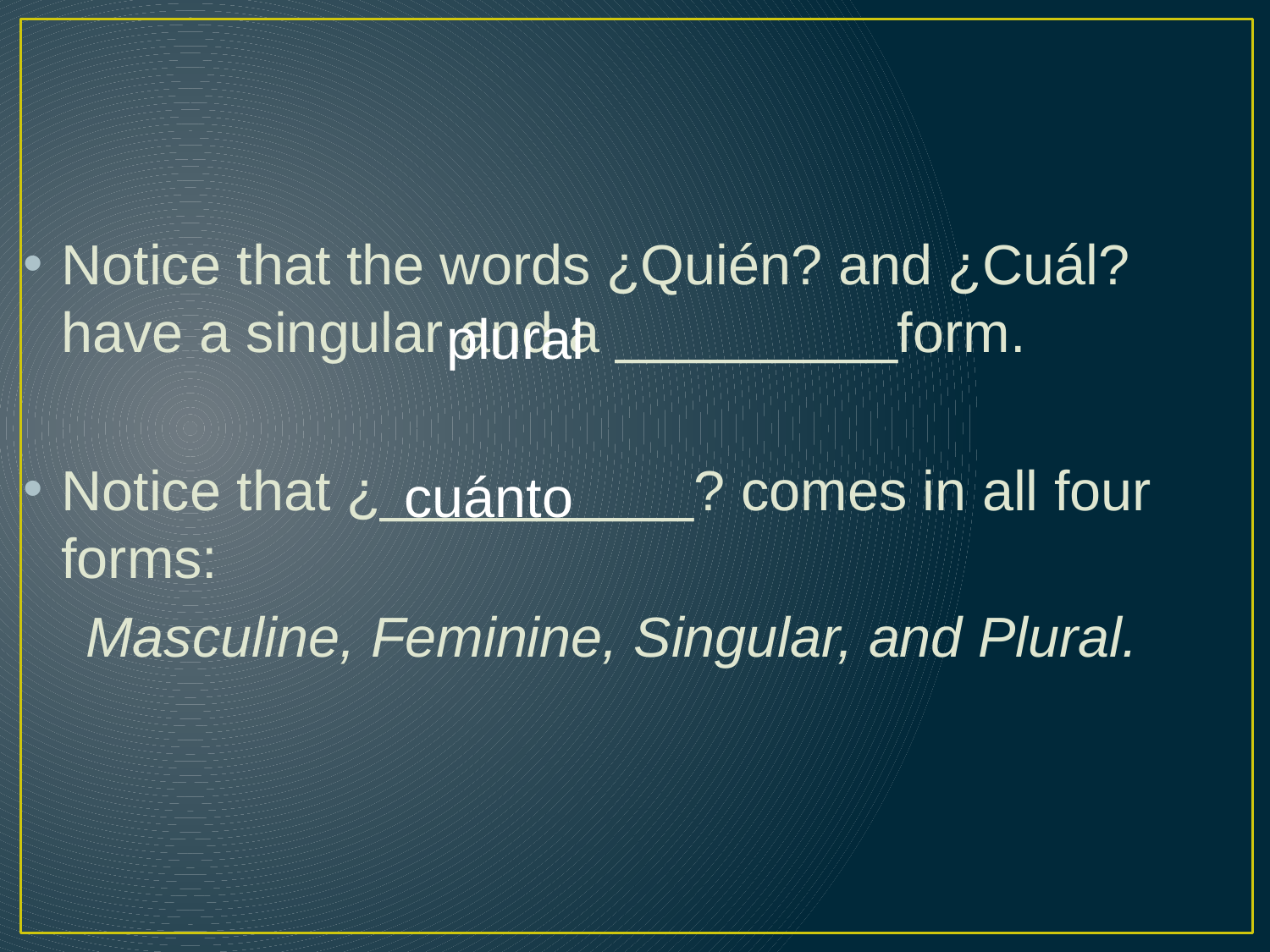

#
Notice that the words ¿Quién? and ¿Cuál? have a singular and a _________form.

Notice that ¿__________? comes in all four forms:
    Masculine, Feminine, Singular, and Plural.

plural
cuánto